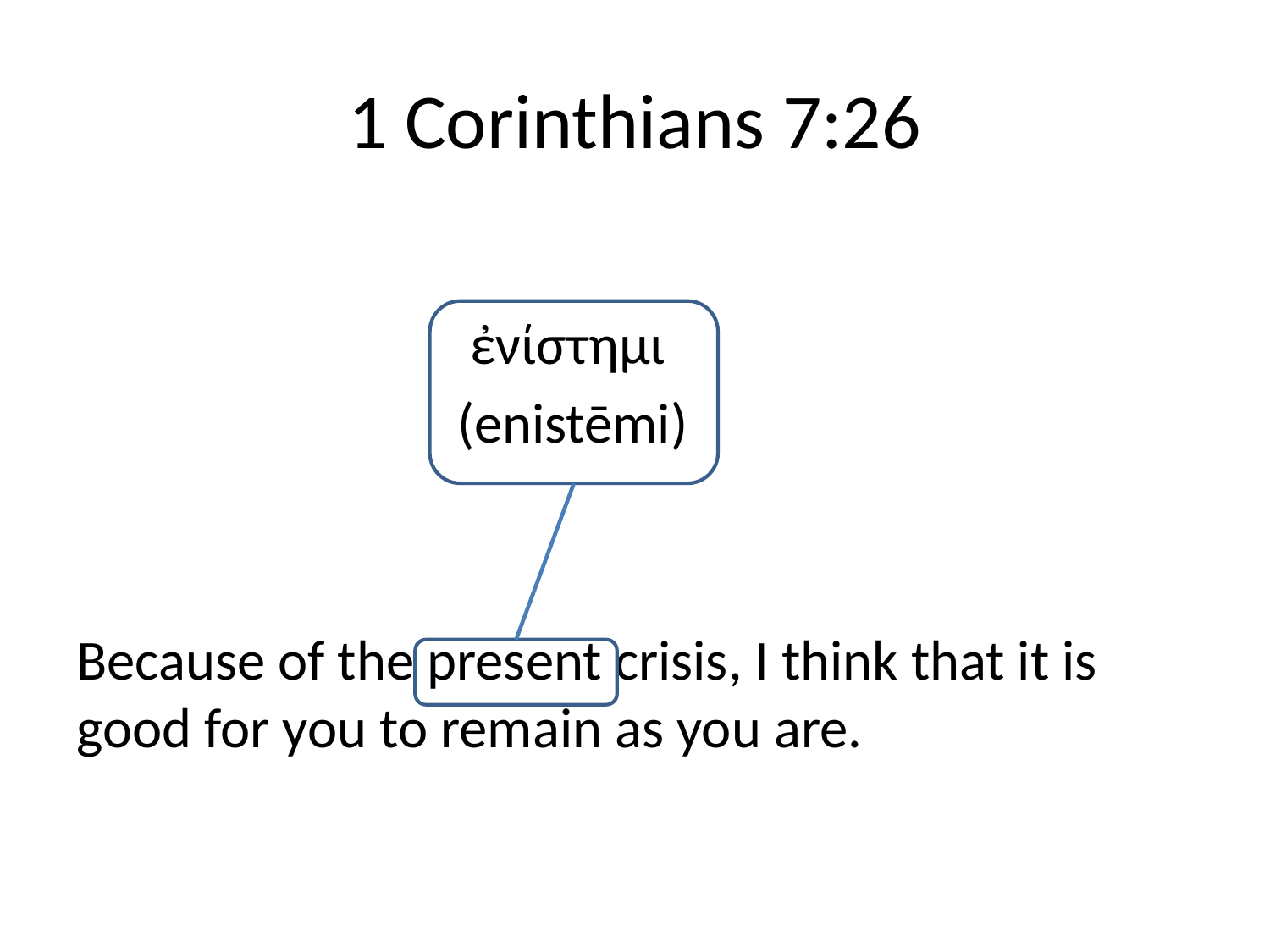

# 1 Corinthians 7:26

			 ἐνίστημι
			(enistēmi)

Because of the present crisis, I think that it is good for you to remain as you are.